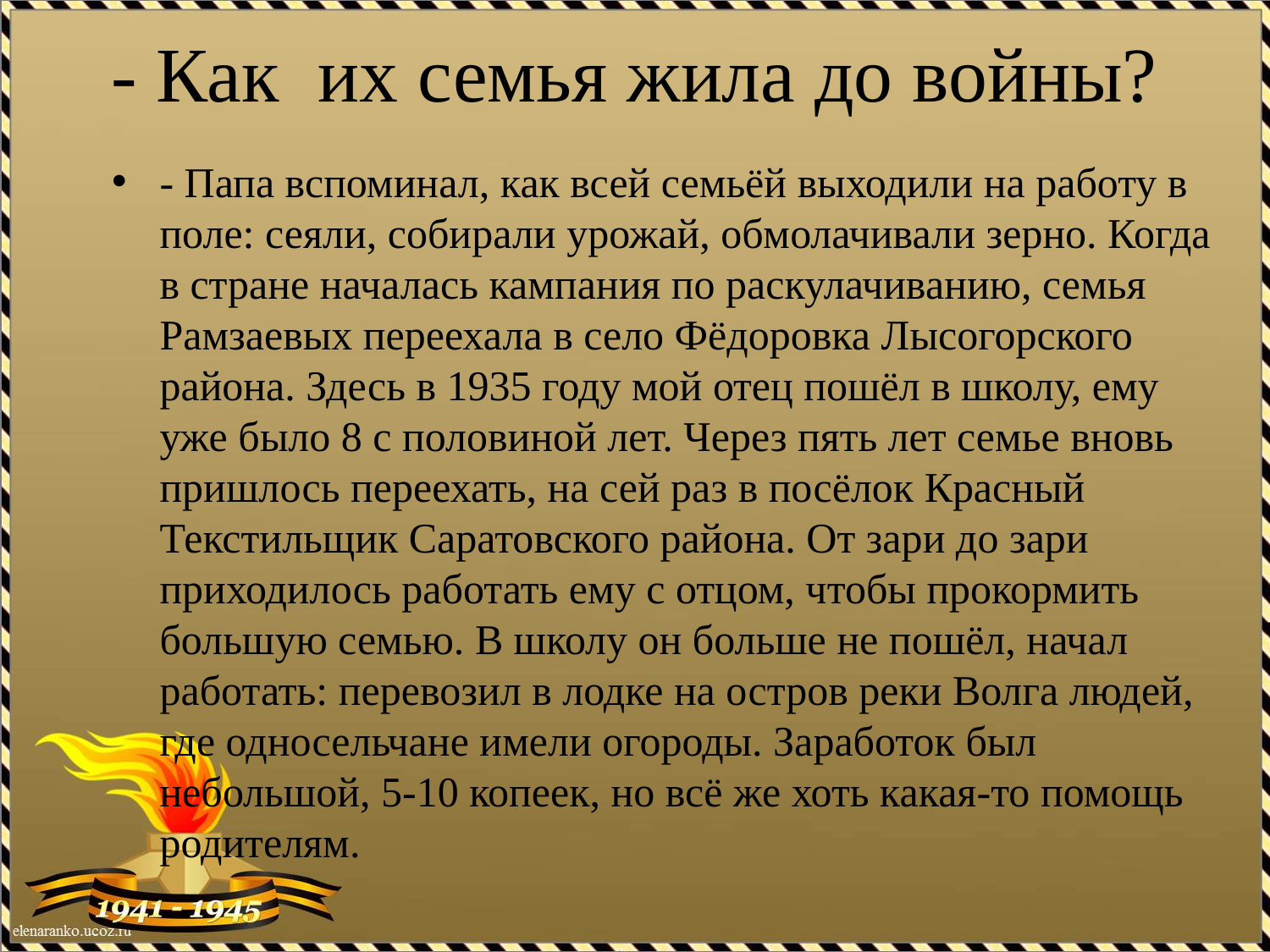

# - Как  их семья жила до войны?
- Папа вспоминал, как всей семьёй выходили на работу в поле: сеяли, собирали урожай, обмолачивали зерно. Когда в стране началась кампания по раскулачиванию, семья Рамзаевых переехала в село Фёдоровка Лысогорского района. Здесь в 1935 году мой отец пошёл в школу, ему уже было 8 с половиной лет. Через пять лет семье вновь пришлось переехать, на сей раз в посёлок Красный Текстильщик Саратовского района. От зари до зари приходилось работать ему с отцом, чтобы прокормить большую семью. В школу он больше не пошёл, начал работать: перевозил в лодке на остров реки Волга людей, где односельчане имели огороды. Заработок был небольшой, 5-10 копеек, но всё же хоть какая-то помощь родителям.